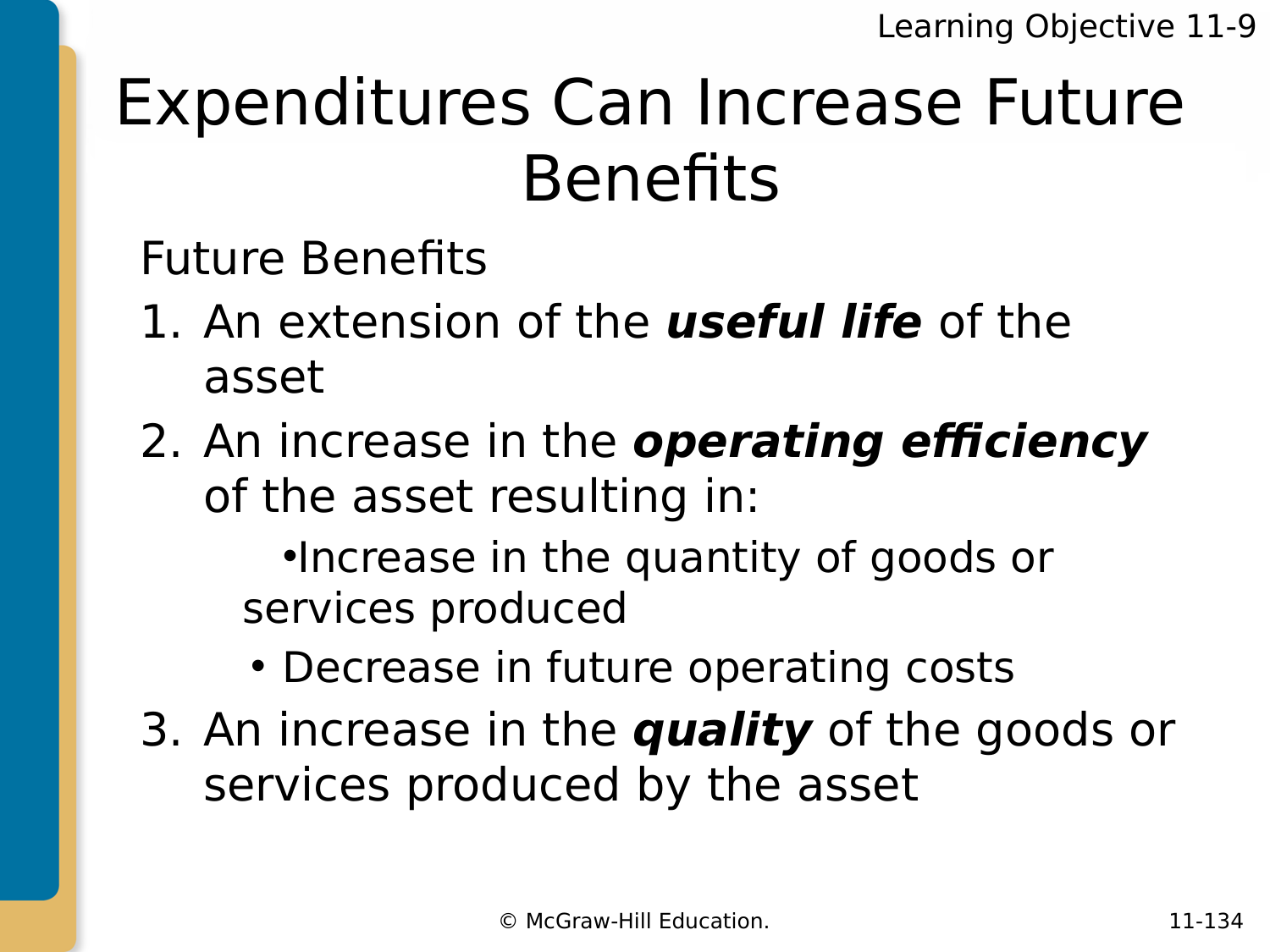

Learning Objective 11-9
# Expenditures Can Increase Future Benefits
Future Benefits
An extension of the useful life of the asset
An increase in the operating efficiency of the asset resulting in:
Increase in the quantity of goods or services produced
Decrease in future operating costs
An increase in the quality of the goods or services produced by the asset